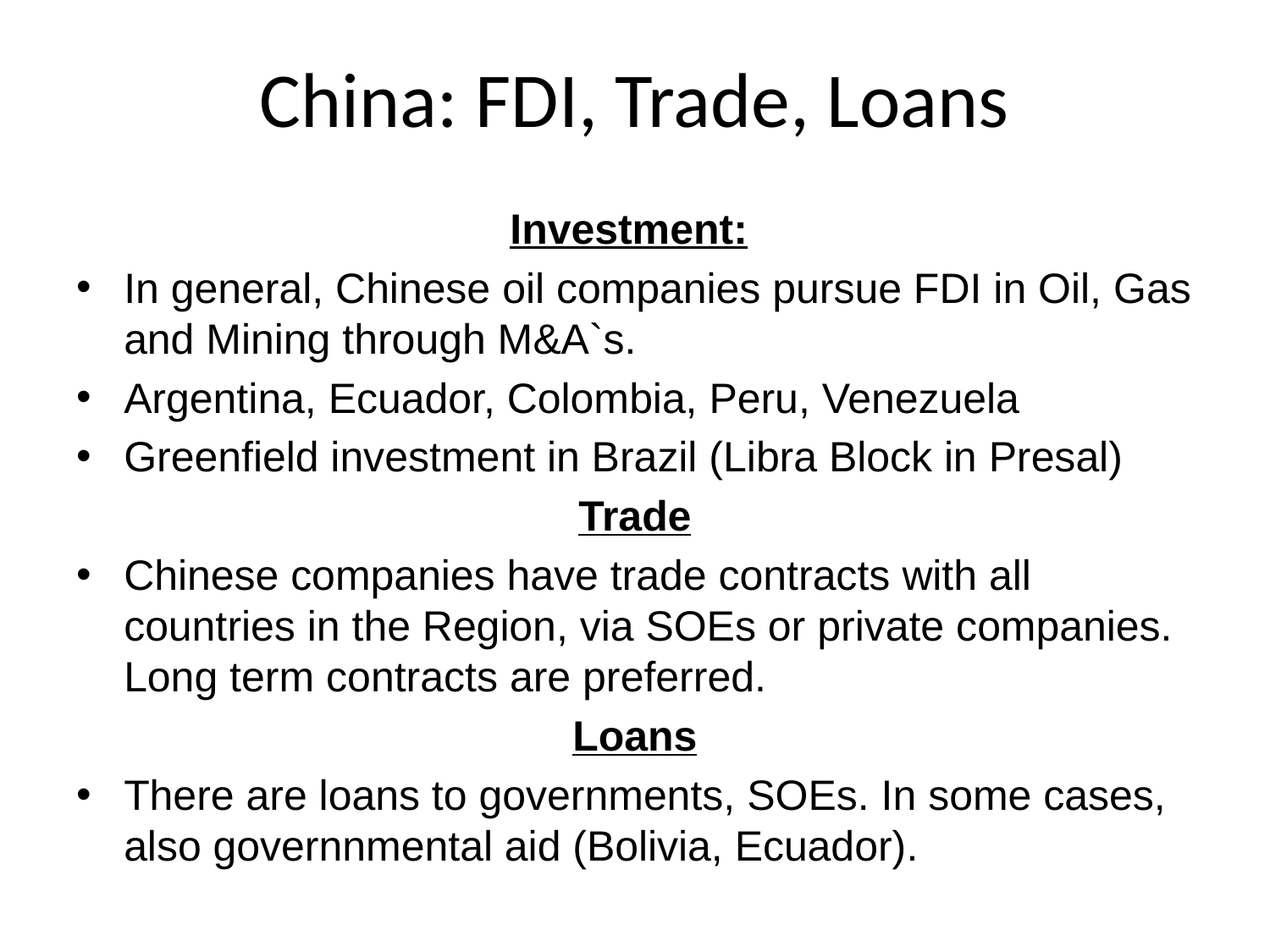

# China: FDI, Trade, Loans
Investment:
In general, Chinese oil companies pursue FDI in Oil, Gas and Mining through M&A`s.
Argentina, Ecuador, Colombia, Peru, Venezuela
Greenfield investment in Brazil (Libra Block in Presal)
Trade
Chinese companies have trade contracts with all countries in the Region, via SOEs or private companies. Long term contracts are preferred.
Loans
There are loans to governments, SOEs. In some cases, also governnmental aid (Bolivia, Ecuador).